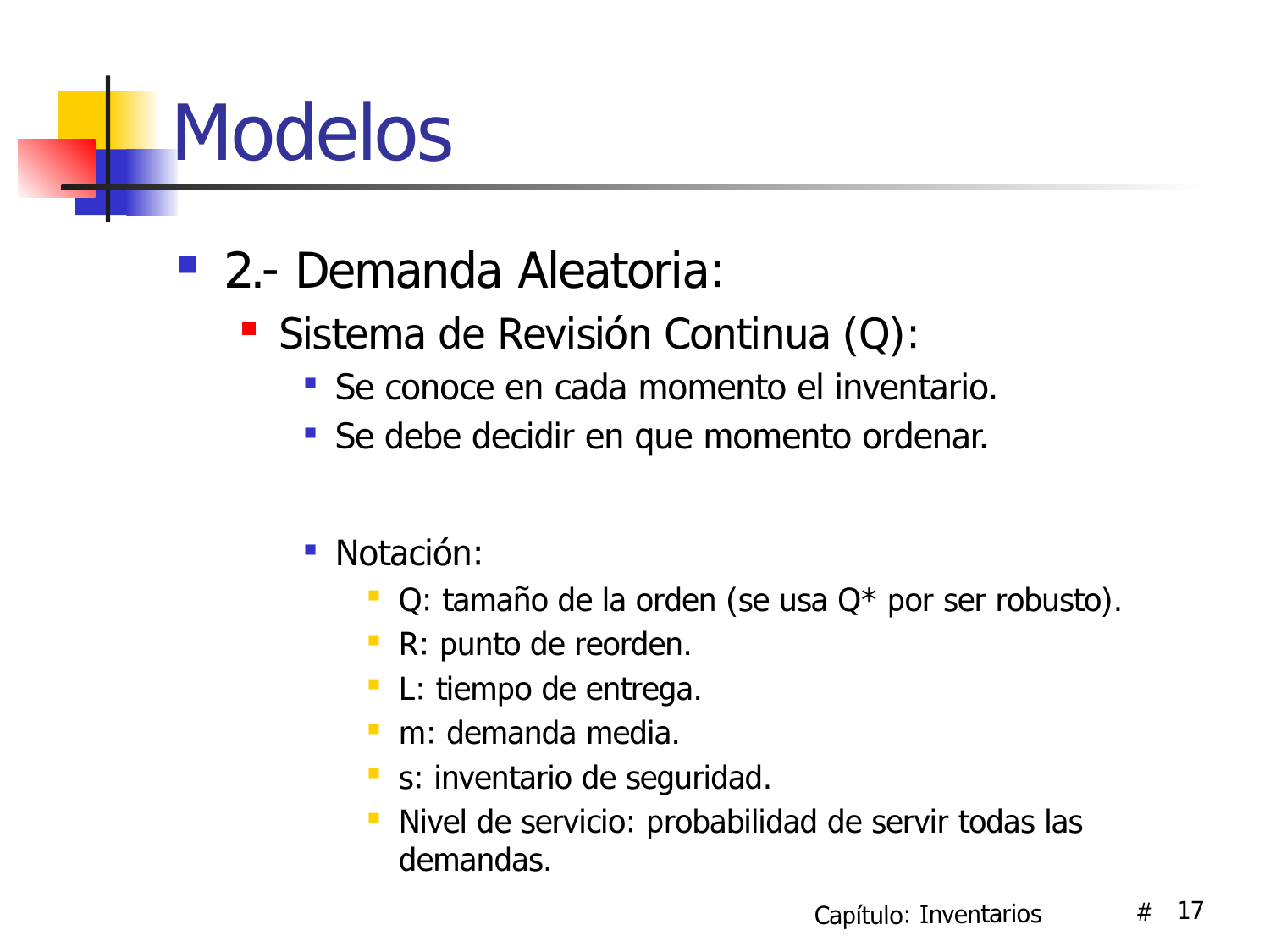

# Modelos
2.- Demanda Aleatoria:
Sistema de Revisión Continua (Q):
Se conoce en cada momento el inventario.
Se debe decidir en que momento ordenar.

Notación:
Q: tamaño de la orden (se usa Q* por ser robusto).
R: punto de reorden.
L: tiempo de entrega.
m: demanda media.
s: inventario de seguridad.
Nivel de servicio: probabilidad de servir todas las demandas.

17
Capítulo: Inventarios            #